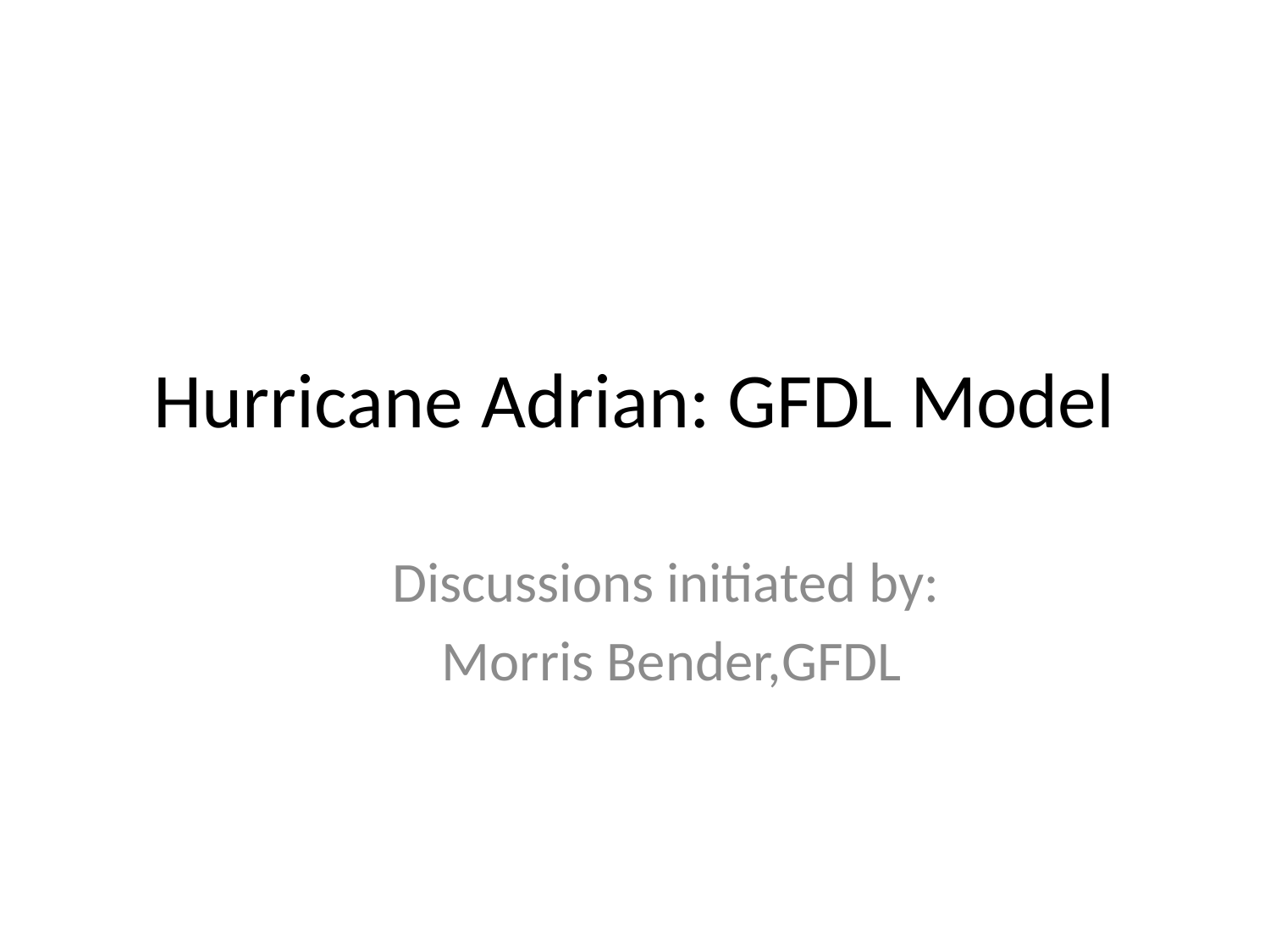

# Hurricane Adrian: GFDL Model
Discussions initiated by:
Morris Bender,GFDL